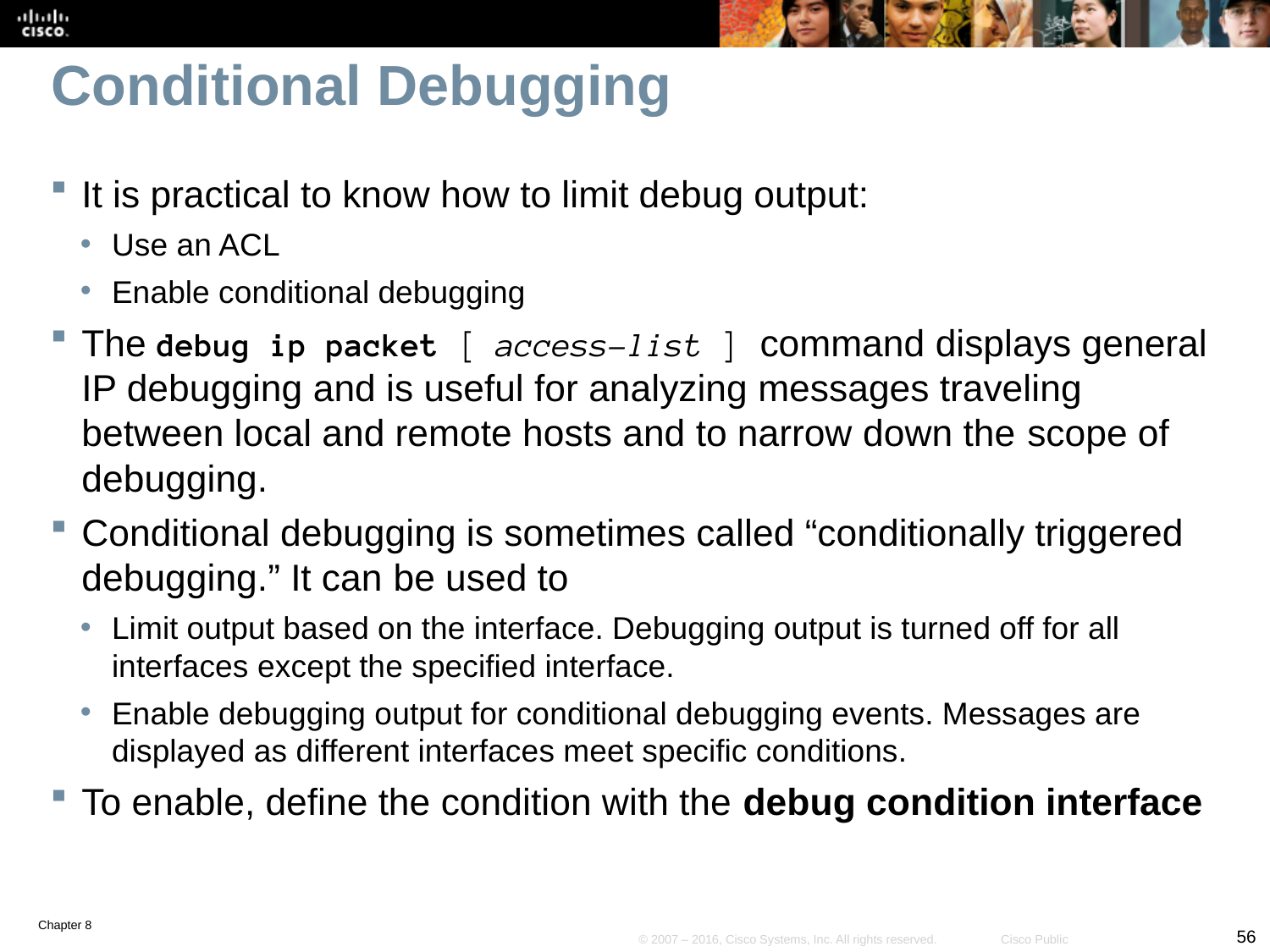

# Conditional Debugging
It is practical to know how to limit debug output:
Use an ACL
Enable conditional debugging
The debug ip packet [ access-list ] command displays general IP debugging and is useful for analyzing messages traveling between local and remote hosts and to narrow down the scope of debugging.
Conditional debugging is sometimes called “conditionally triggered debugging.” It can be used to
Limit output based on the interface. Debugging output is turned off for all interfaces except the specified interface.
Enable debugging output for conditional debugging events. Messages are displayed as different interfaces meet specific conditions.
To enable, define the condition with the debug condition interface